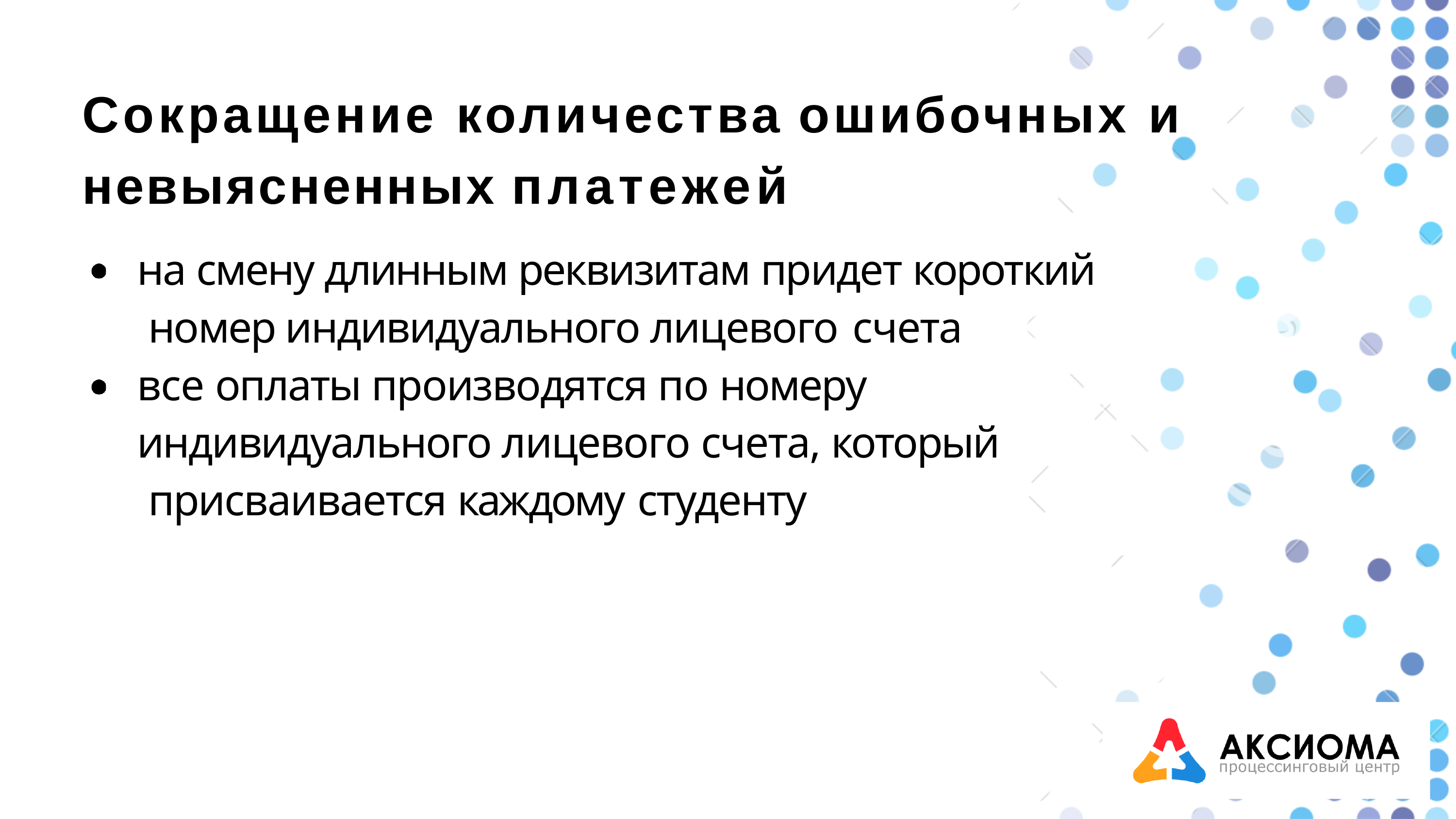

# Сокращение количества ошибочных и  невыясненных платежей
на смену длинным реквизитам придет короткий  номер индивидуального лицевого счета
все оплаты производятся по номеру  индивидуального лицевого счета, который  присваивается каждому студенту